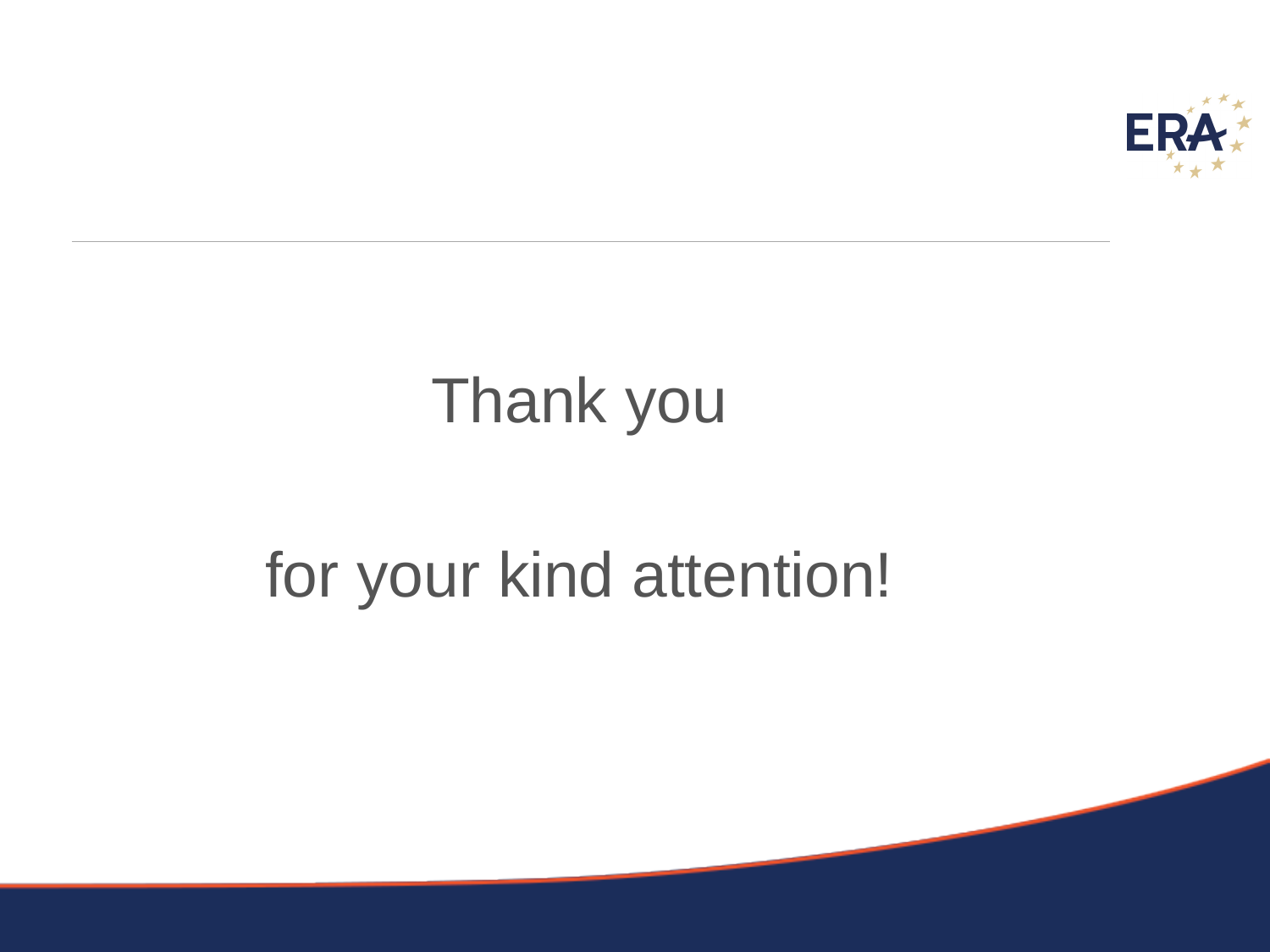

#

Thank you

for your kind attention!